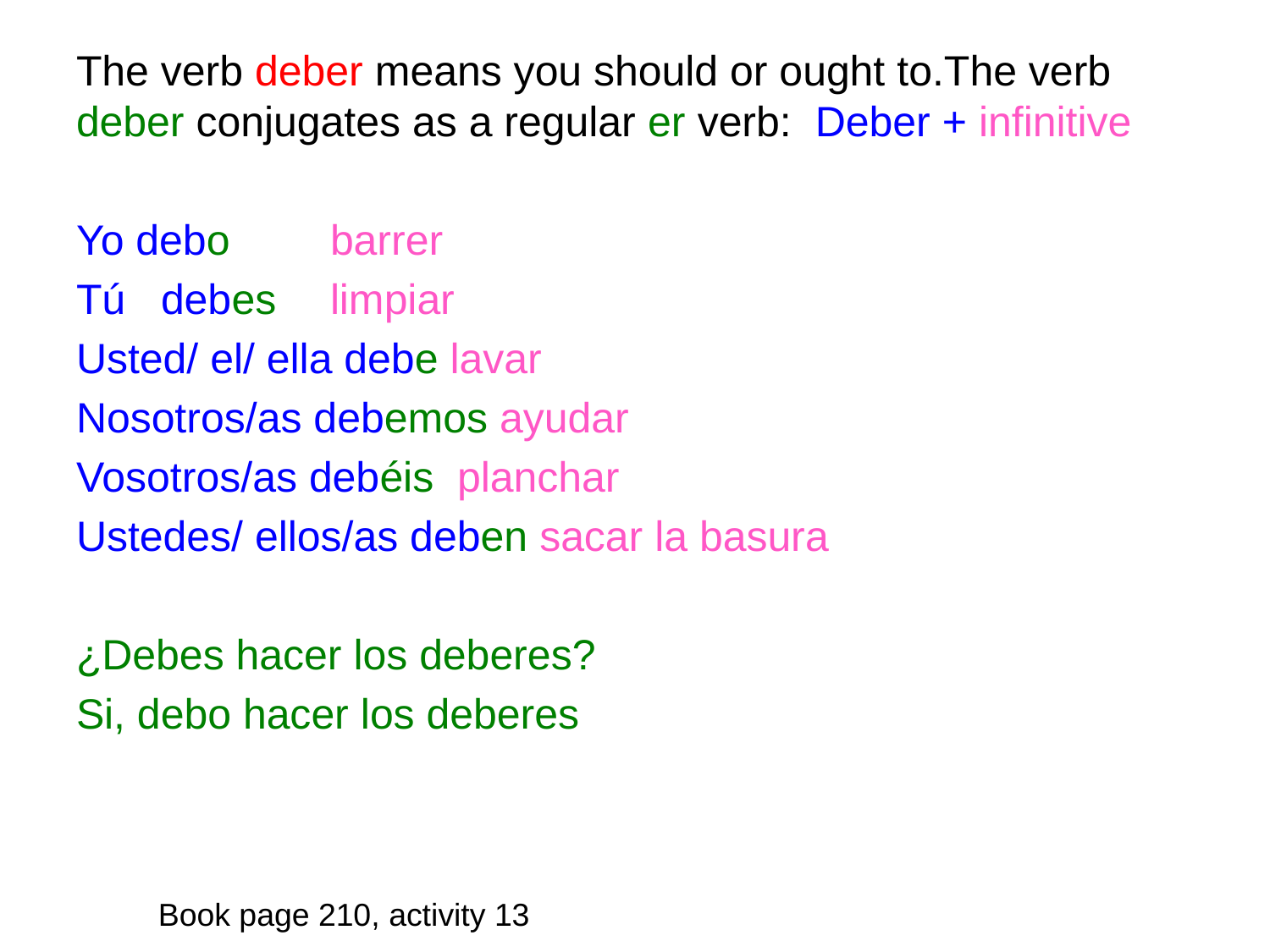

The verb deber means you should or ought to.The verb deber conjugates as a regular er verb:  Deber + infinitive

Yo debo	barrer
Tú   debes	limpiar
Usted/ el/ ella debe lavar
Nosotros/as debemos ayudar
Vosotros/as debéis  planchar
Ustedes/ ellos/as deben sacar la basura

¿Debes hacer los deberes?
Si, debo hacer los deberes
Book page 210, activity 13